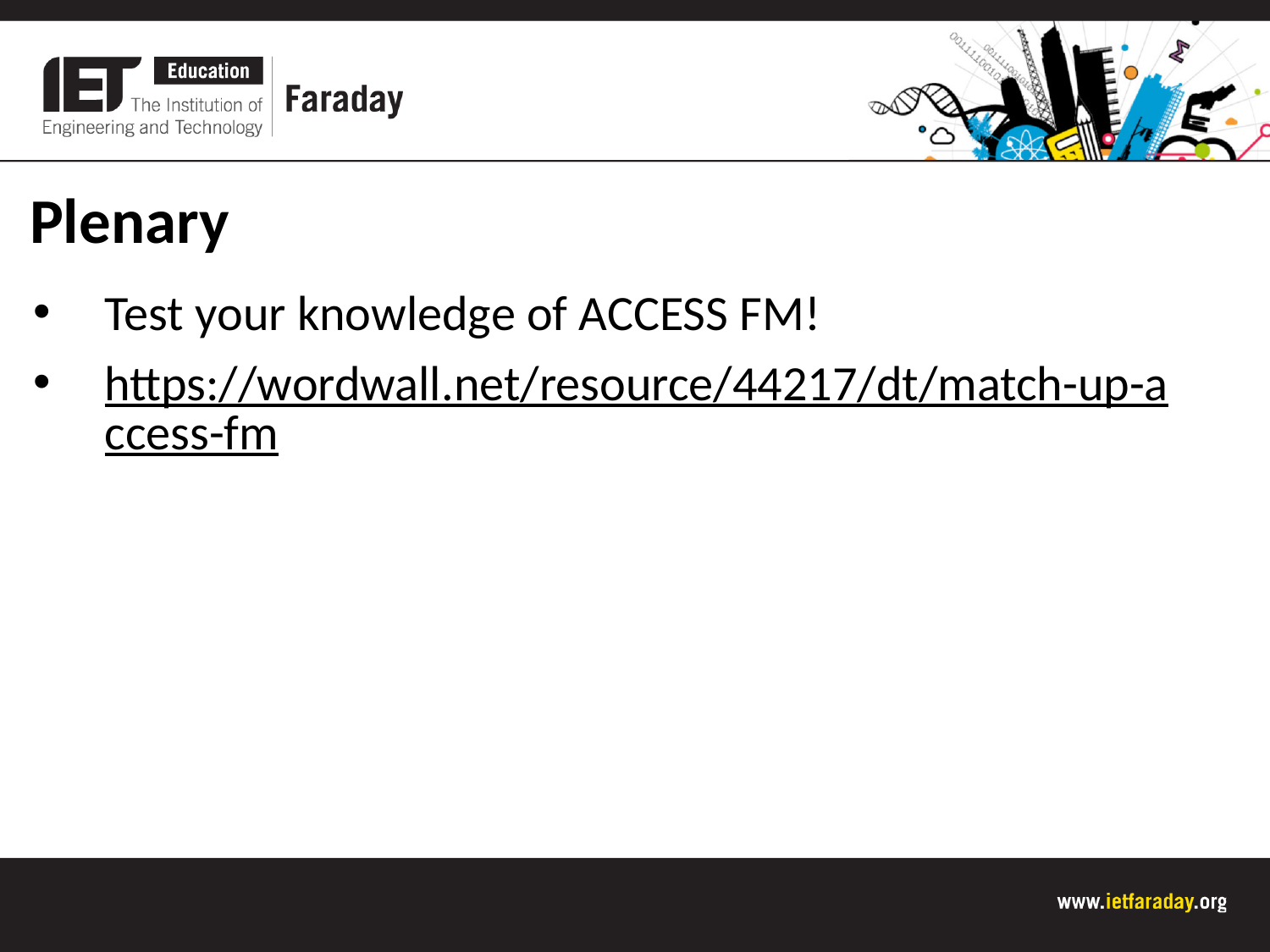

Plenary
Test your knowledge of ACCESS FM!
https://wordwall.net/resource/44217/dt/match-up-access-fm